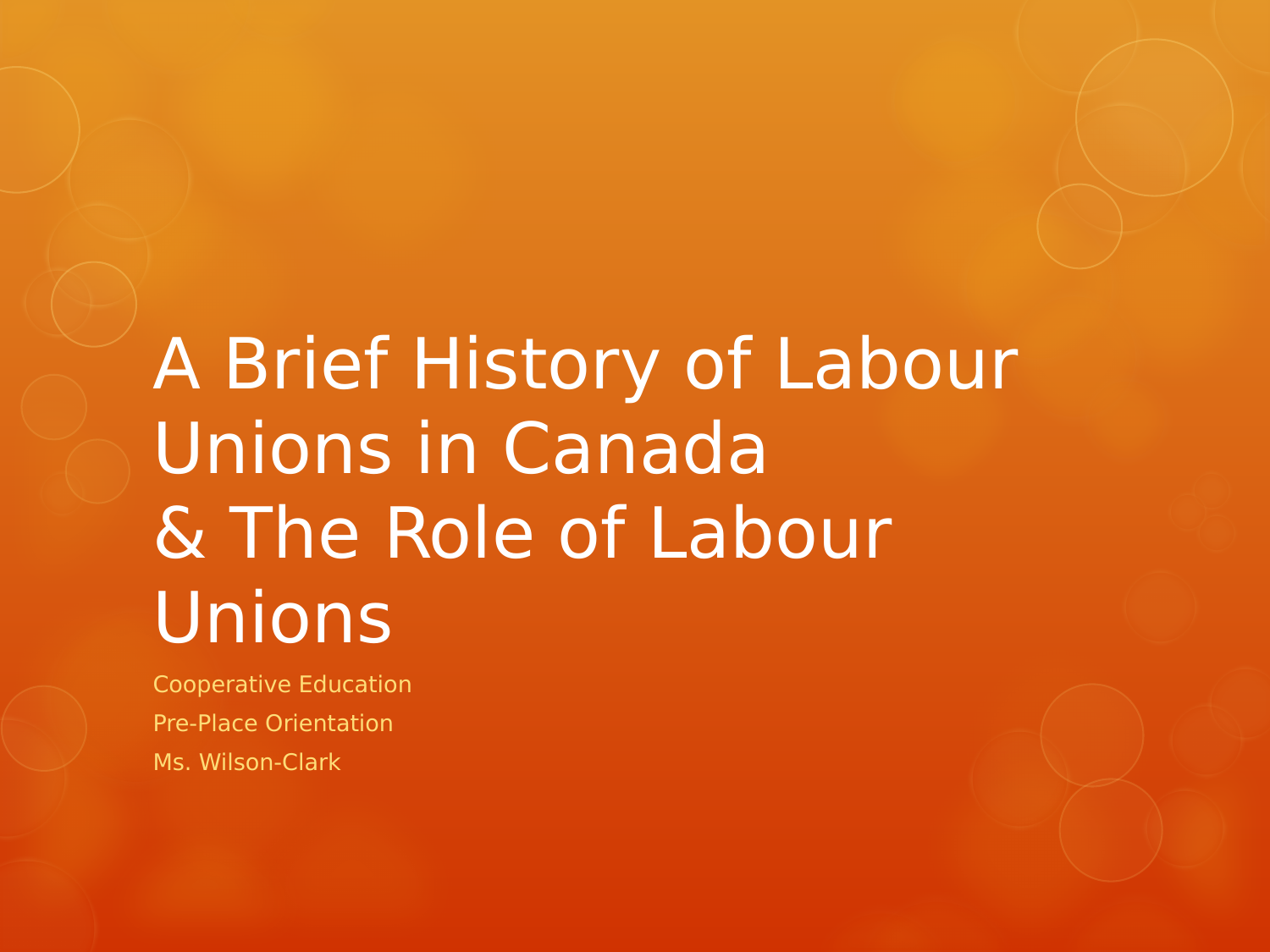

# A Brief History of Labour Unions in Canada & The Role of Labour Unions
Cooperative Education
Pre-Place Orientation
Ms. Wilson-Clark